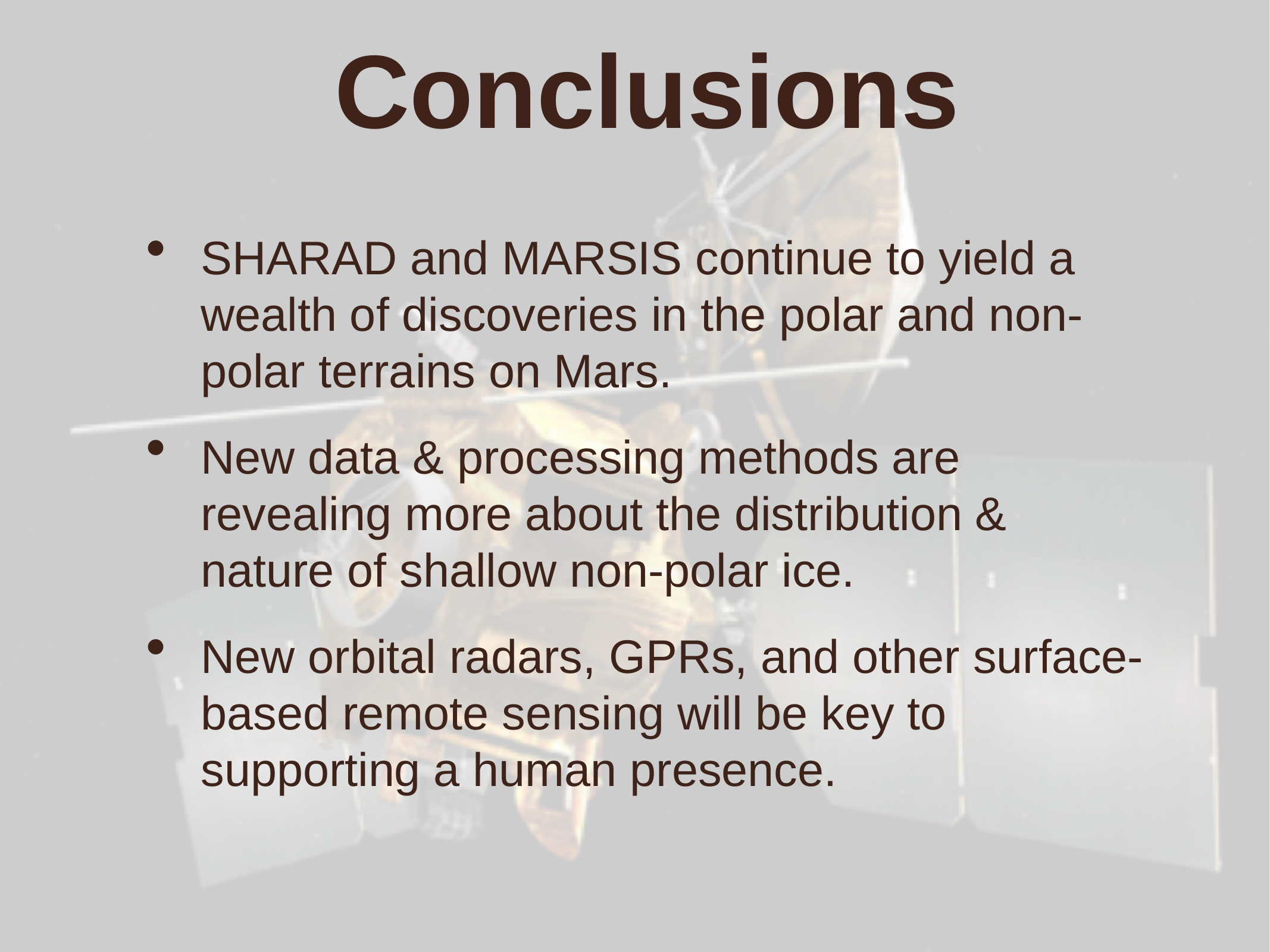

Conclusions
SHARAD and MARSIS continue to yield a wealth of discoveries in the polar and non-polar terrains on Mars.
New data & processing methods are revealing more about the distribution & nature of shallow non-polar ice.
New orbital radars, GPRs, and other surface-based remote sensing will be key to supporting a human presence.